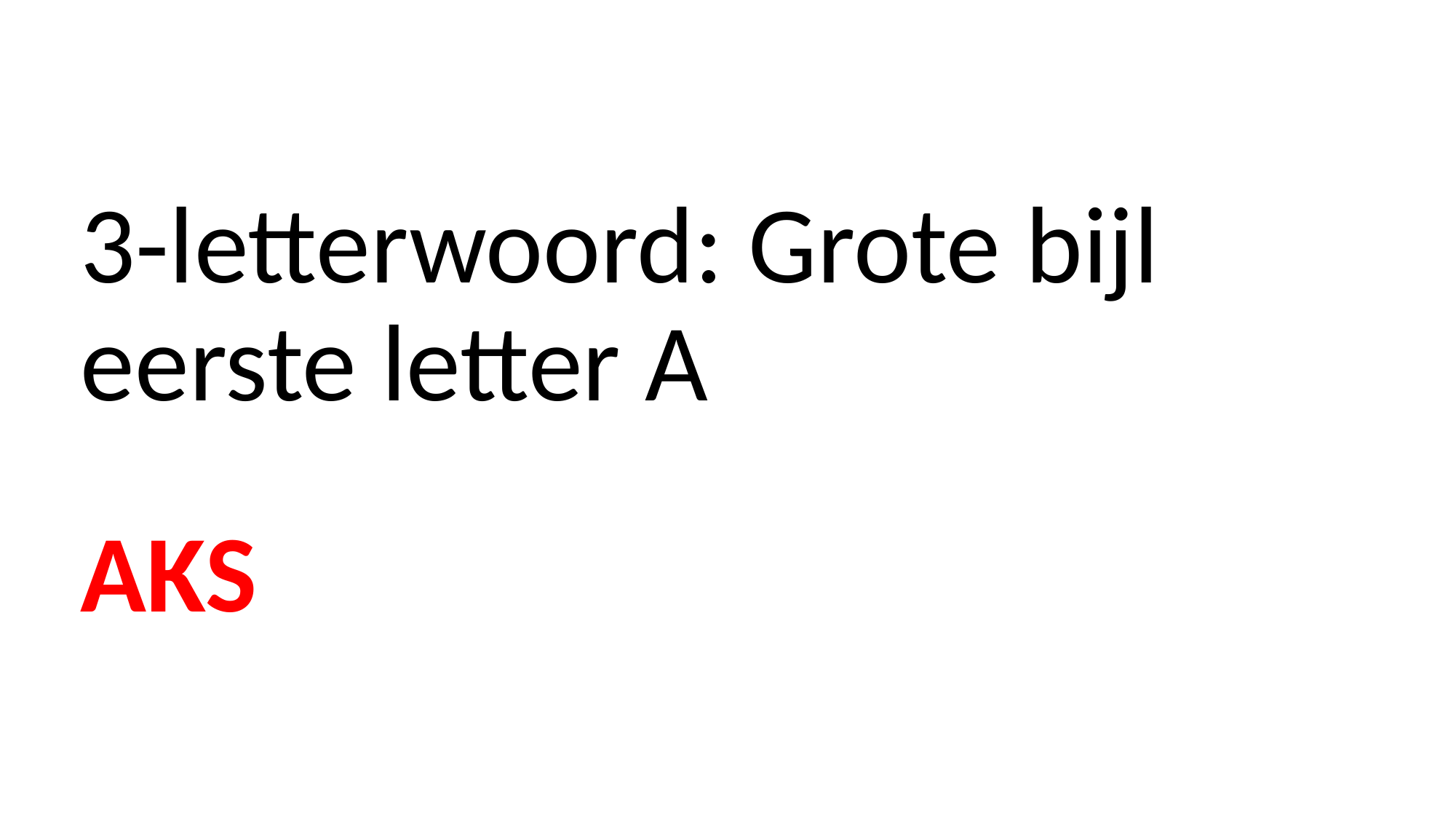

# 3-letterwoord: Grote bijl eerste letter A
AKS